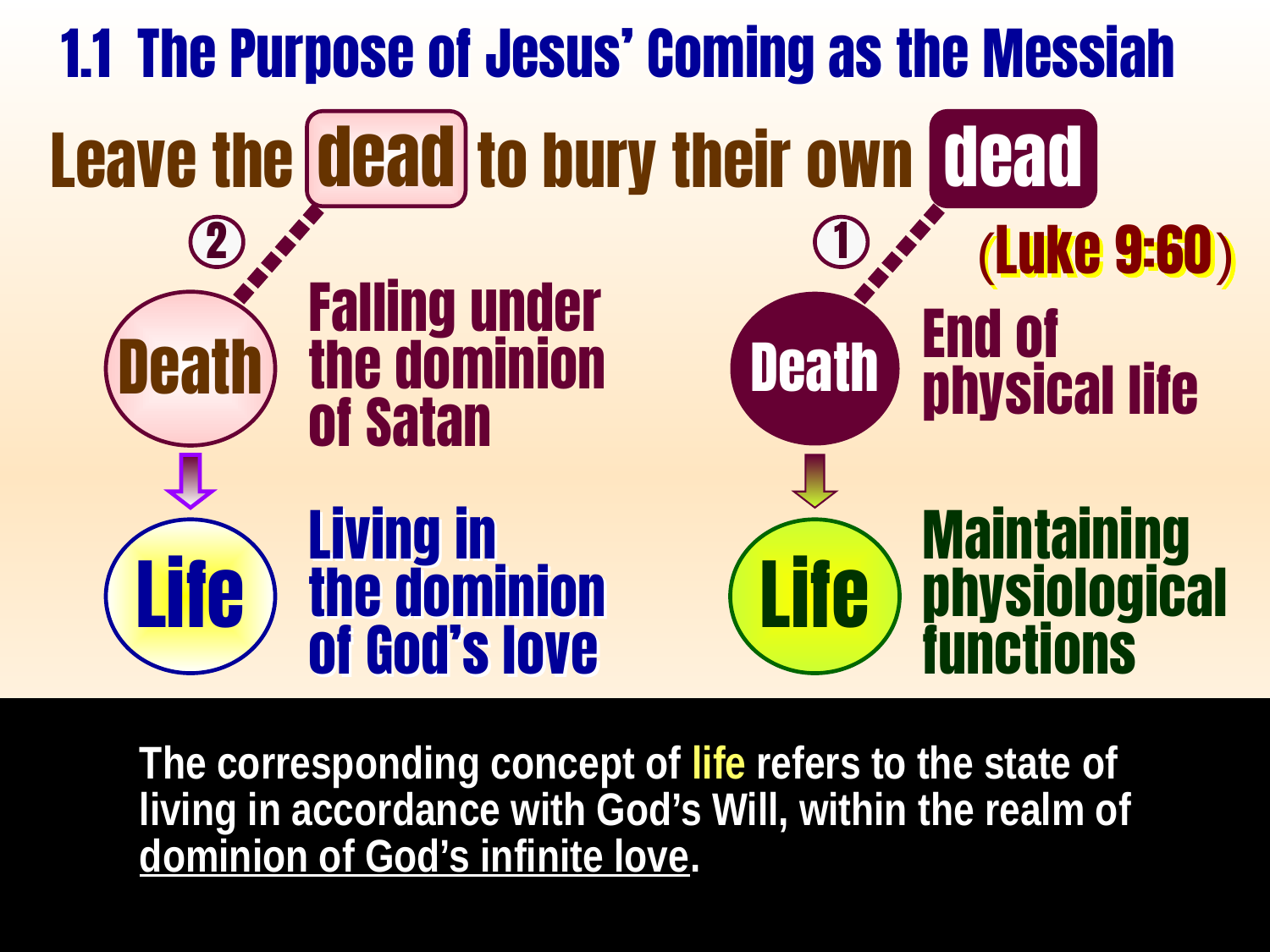

1.1  The Purpose of Jesus’ Coming as the Messiah
dead
dead
Leave the
to bury their own
(Luke 9:60 )
2
1
……..
……..
Falling under
the dominion
of Satan
Death
Death
End of
physical life

Living in
the dominion
of God’s love
Maintaining
physiological
functions
Life
Life

The corresponding concept of life refers to the state of living in accordance with God’s Will, within the realm of dominion of God’s infinite love.